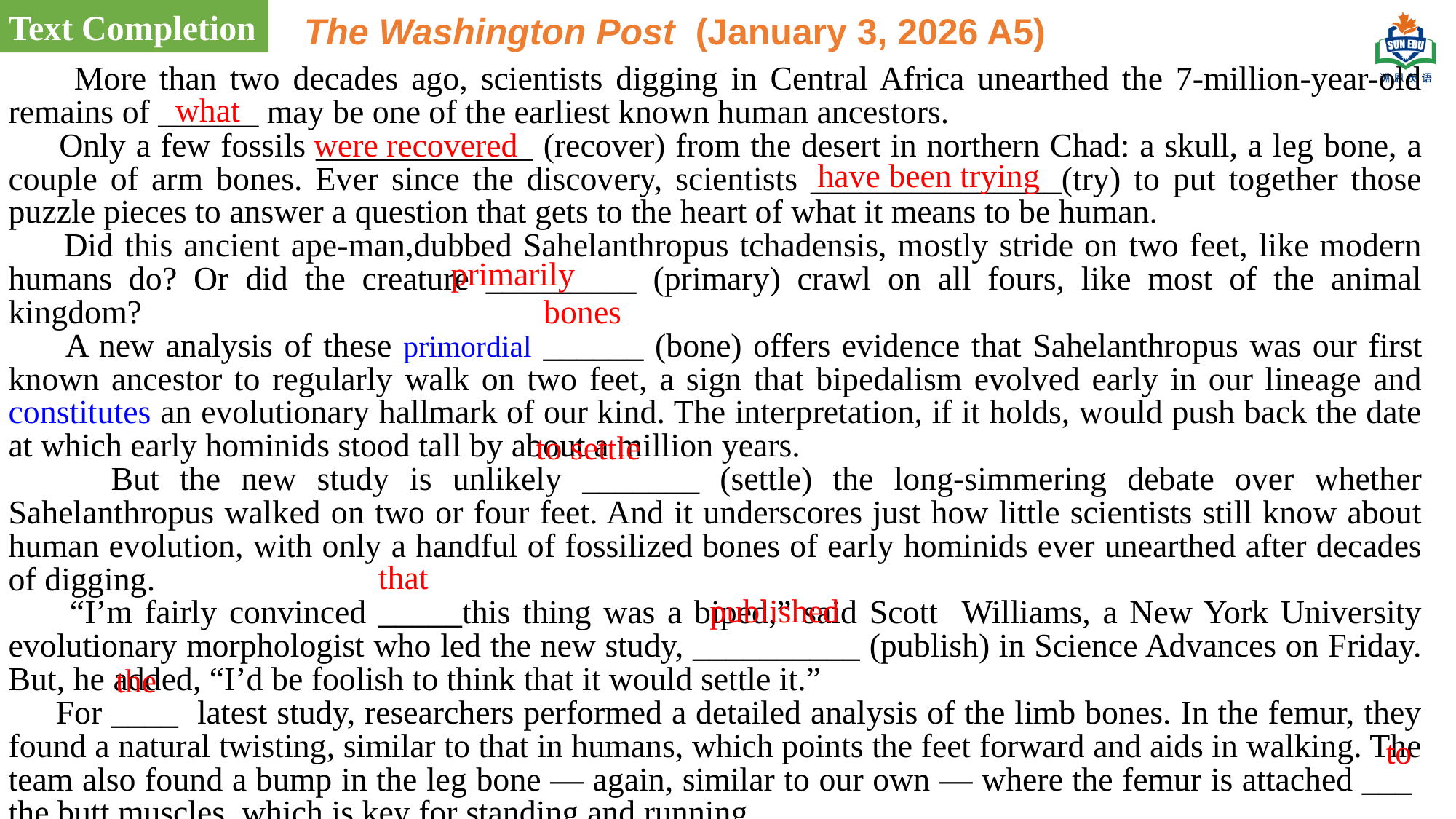

Text Completion
The Washington Post  (January 3, 2026 A5)
     More than two decades ago, scientists digging in Central Africa unearthed the 7-million-year-old remains of ______ may be one of the earliest known human ancestors.
     Only a few fossils _____________ (recover) from the desert in northern Chad: a skull, a leg bone, a couple of arm bones. Ever since the discovery, scientists _______________(try) to put together those puzzle pieces to answer a question that gets to the heart of what it means to be human.
     Did this ancient ape-man,dubbed Sahelanthropus tchadensis, mostly stride on two feet, like modern humans do? Or did the creature _________ (primary) crawl on all fours, like most of the animal kingdom?
     A new analysis of these primordial ______ (bone) offers evidence that Sahelanthropus was our first known ancestor to regularly walk on two feet, a sign that bipedalism evolved early in our lineage and constitutes an evolutionary hallmark of our kind. The interpretation, if it holds, would push back the date at which early hominids stood tall by about a million years.
     But the new study is unlikely _______ (settle) the long-simmering debate over whether Sahelanthropus walked on two or four feet. And it underscores just how little scientists still know about human evolution, with only a handful of fossilized bones of early hominids ever unearthed after decades of digging.
     “I’m fairly convinced _____this thing was a biped,” said Scott  Williams, a New York University evolutionary morphologist who led the new study, __________ (publish) in Science Advances on Friday. But, he added, “I’d be foolish to think that it would settle it.”
     For ____  latest study, researchers performed a detailed analysis of the limb bones. In the femur, they found a natural twisting, similar to that in humans, which points the feet forward and aids in walking. The team also found a bump in the leg bone — again, similar to our own — where the femur is attached ___  the butt muscles, which is key for standing and running.
.
what
were recovered
have been trying
primarily
bones
to settle
 that
published
the
to